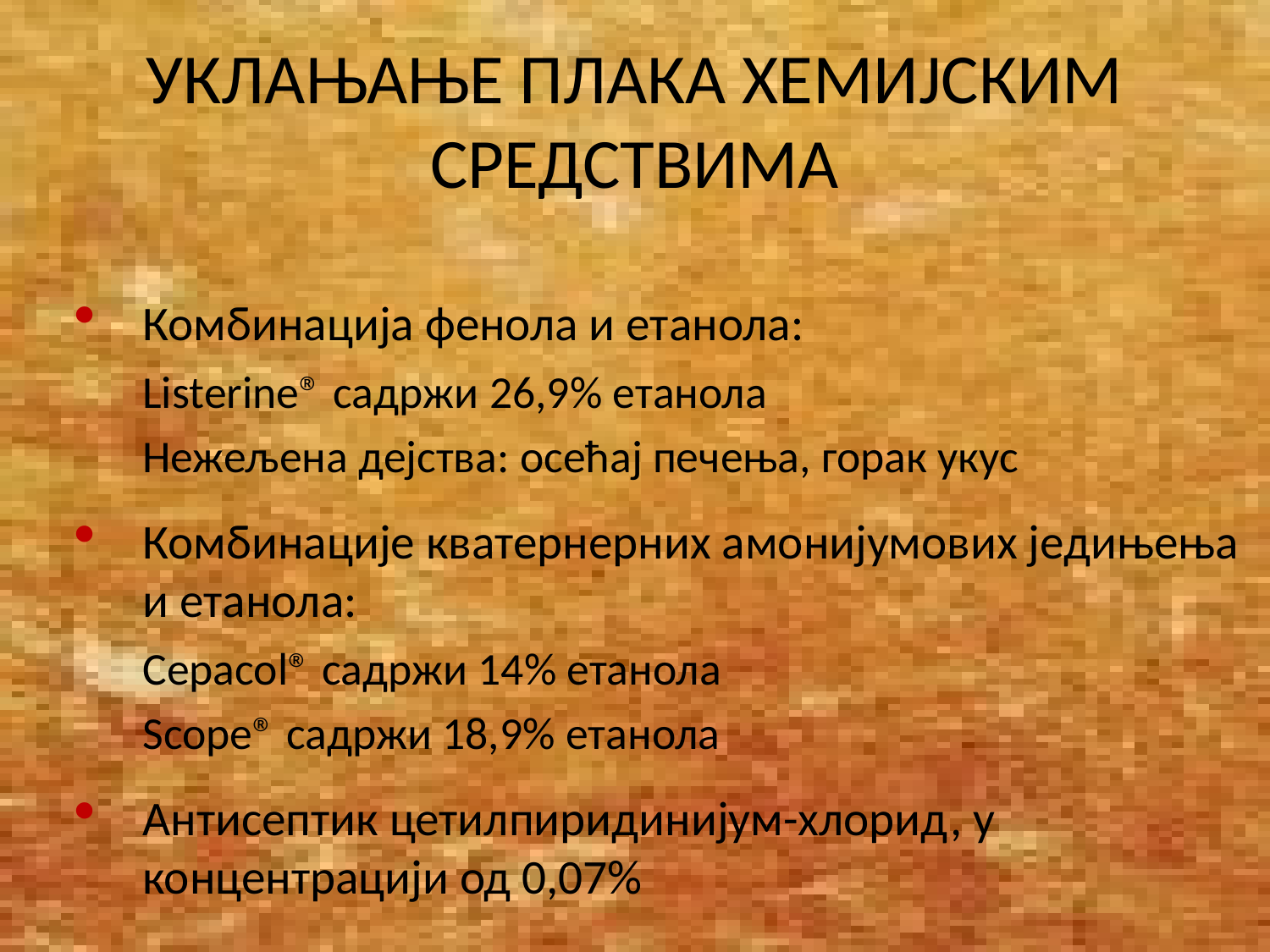

# УКЛАЊАЊЕ ПЛАКА ХЕМИЈСКИМ СРЕДСТВИМА
Комбинација фенола и етанола:
		Listerine® садржи 26,9% етанола
		Нежељена дејства: осећај печења, горак укус

Комбинације кватернерних амонијумових једињења и етанола:
		Cepacol® садржи 14% етанола
		Scope® садржи 18,9% етанола

Антисептик цетилпиридинијум-хлорид, у концентрацији од 0,07%